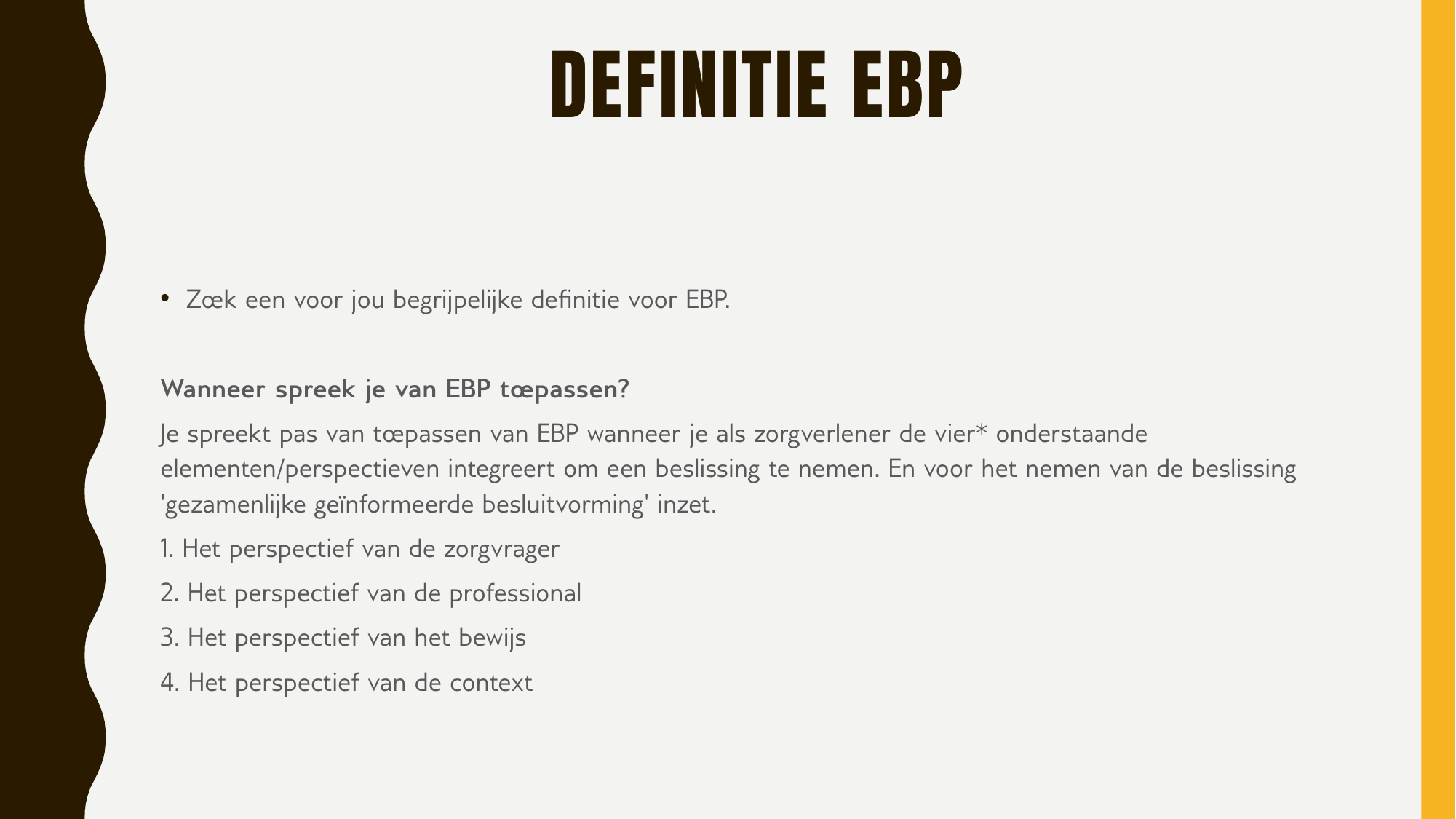

# Definitie EBP
Zoek een voor jou begrijpelijke definitie voor EBP.

Wanneer spreek je van EBP toepassen?
Je spreekt pas van toepassen van EBP wanneer je als zorgverlener de vier* onderstaande elementen/perspectieven integreert om een beslissing te nemen. En voor het nemen van de beslissing 'gezamenlijke geïnformeerde besluitvorming' inzet.
1. Het perspectief van de zorgvrager
2. Het perspectief van de professional
3. Het perspectief van het bewijs
4. Het perspectief van de context